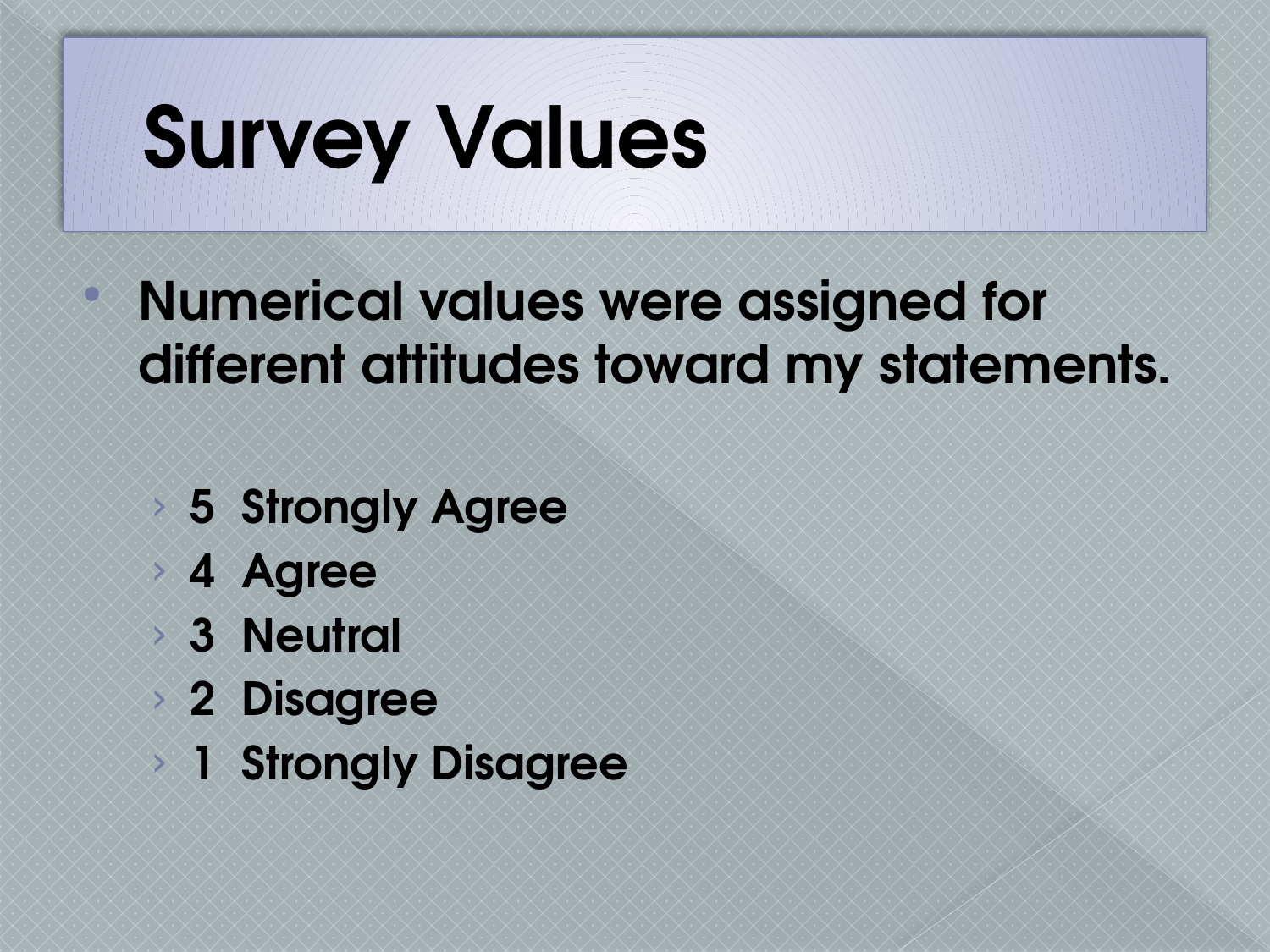

# Survey Values
Numerical values were assigned for different attitudes toward my statements.

5  Strongly Agree
4  Agree
3  Neutral
2  Disagree
1  Strongly Disagree